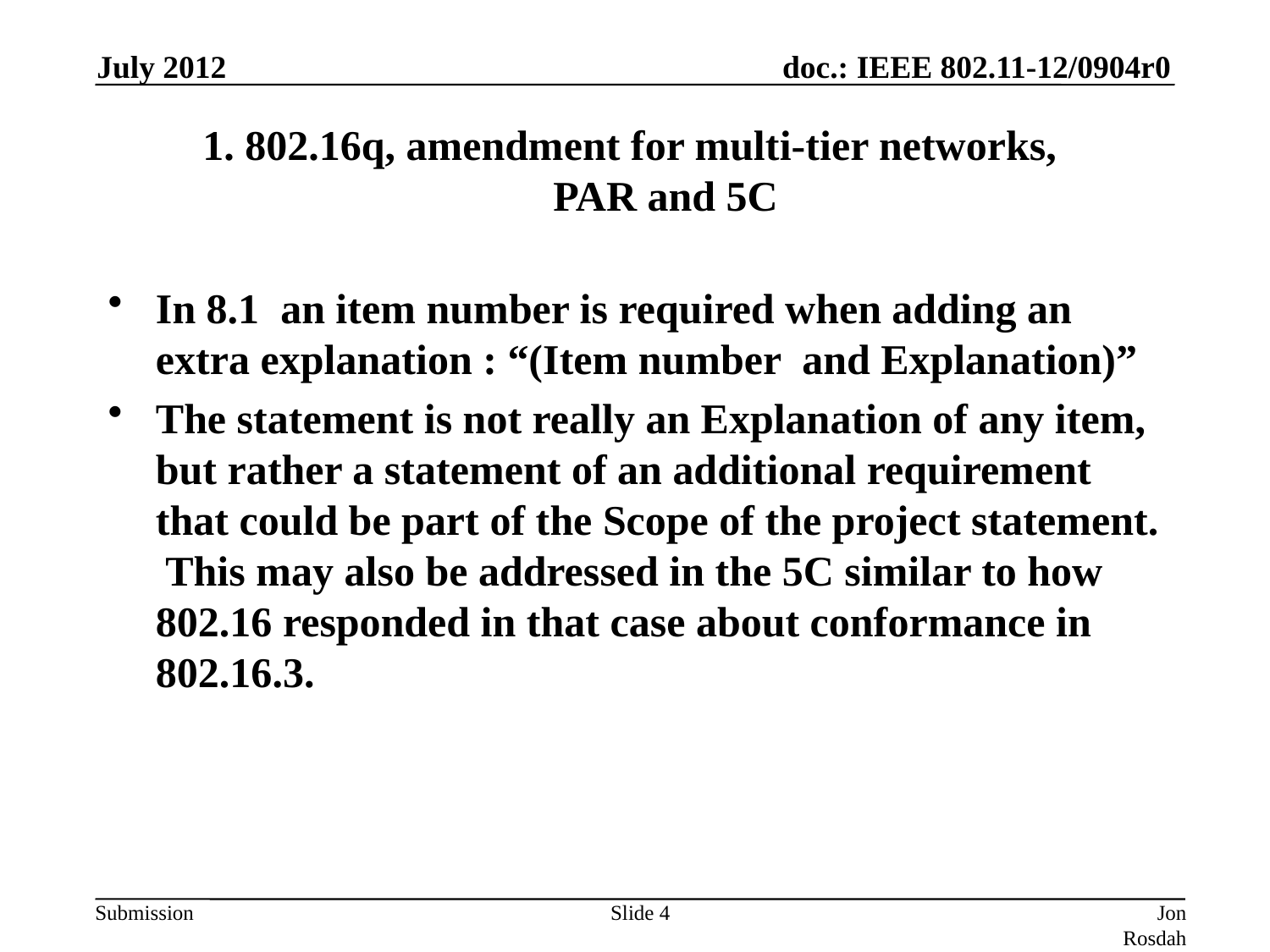

July 2012
# 1. 802.16q, amendment for multi-tier networks, PAR and 5C
In 8.1  an item number is required when adding an extra explanation : “(Item number  and Explanation)”
The statement is not really an Explanation of any item, but rather a statement of an additional requirement that could be part of the Scope of the project statement.  This may also be addressed in the 5C similar to how 802.16 responded in that case about conformance in 802.16.3.
Slide 4
Jon Rosdahl (CSR)